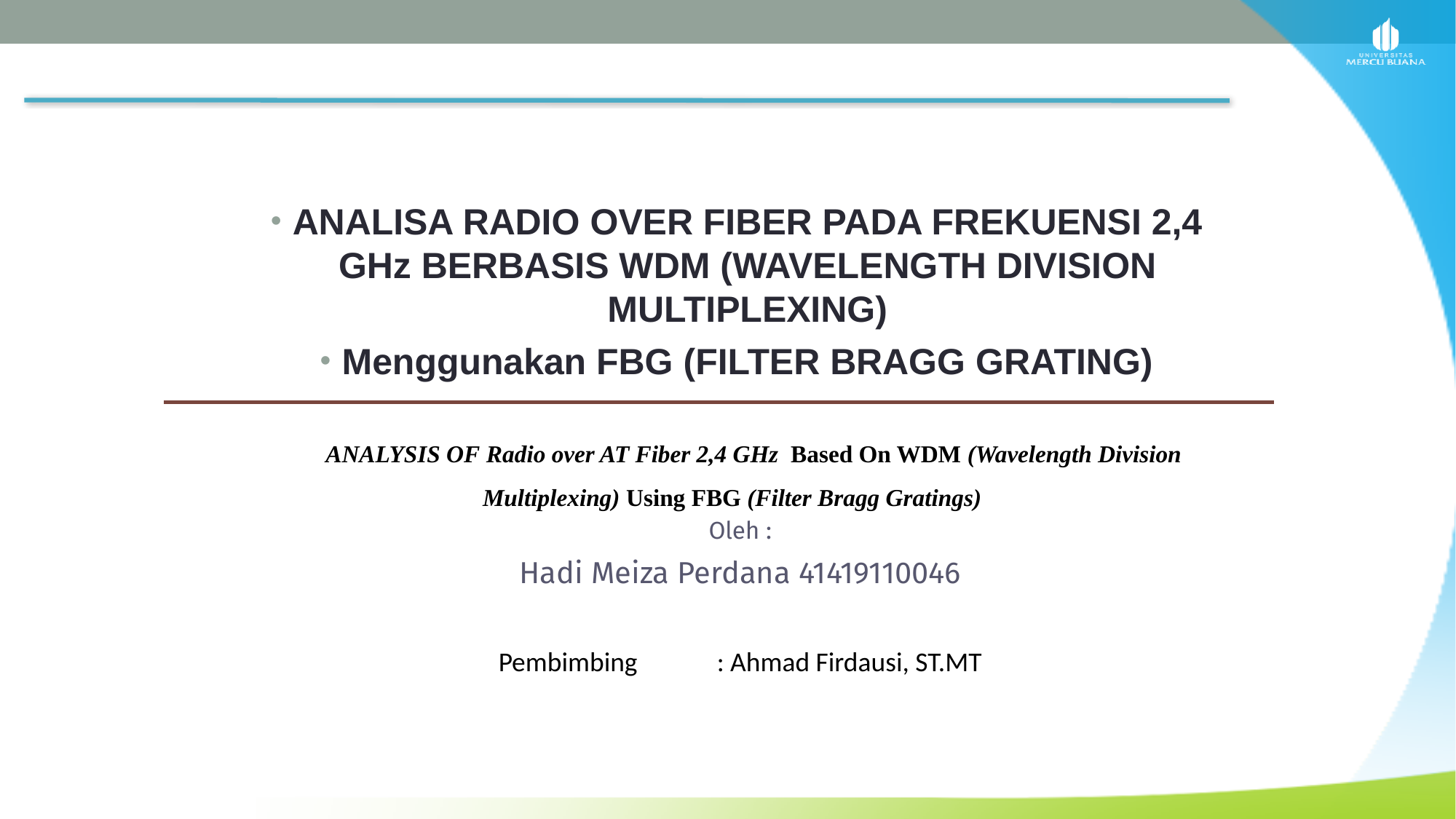

ANALISA RADIO OVER FIBER PADA FREKUENSI 2,4 GHz BERBASIS WDM (WAVELENGTH DIVISION MULTIPLEXING)
Menggunakan FBG (FILTER BRAGG GRATING)
ANALYSIS OF Radio over AT Fiber 2,4 GHz  Based On WDM (Wavelength Division Multiplexing) Using FBG (Filter Bragg Gratings)
Oleh :
Hadi Meiza Perdana 41419110046

Pembimbing	: Ahmad Firdausi, ST.MT